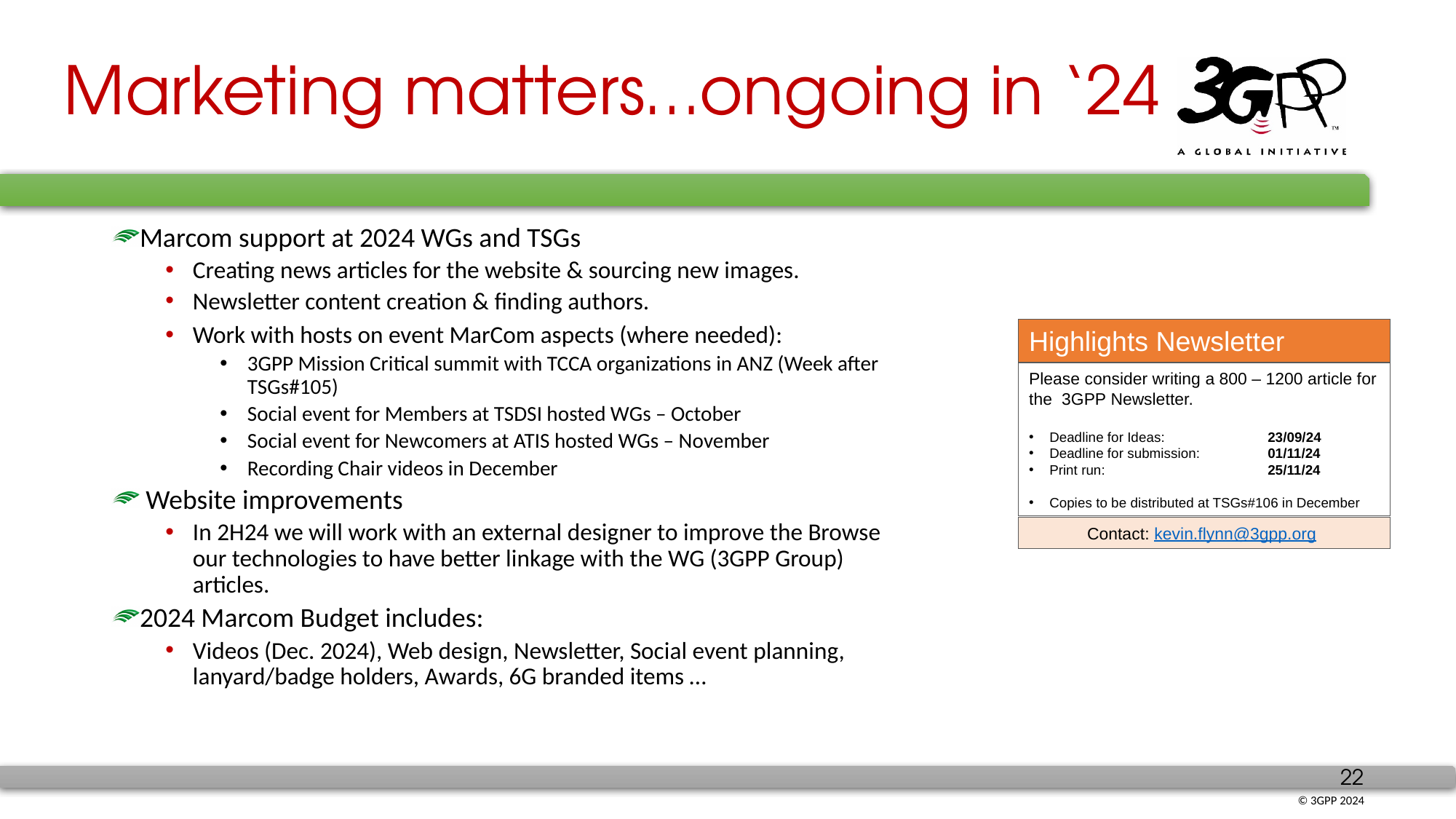

# Marketing matters…ongoing in ‘24
Marcom support at 2024 WGs and TSGs
Creating news articles for the website & sourcing new images.
Newsletter content creation & finding authors.
Work with hosts on event MarCom aspects (where needed):
3GPP Mission Critical summit with TCCA organizations in ANZ (Week after TSGs#105)
Social event for Members at TSDSI hosted WGs – October
Social event for Newcomers at ATIS hosted WGs – November
Recording Chair videos in December
 Website improvements
In 2H24 we will work with an external designer to improve the Browse our technologies to have better linkage with the WG (3GPP Group) articles.
2024 Marcom Budget includes:
Videos (Dec. 2024), Web design, Newsletter, Social event planning, lanyard/badge holders, Awards, 6G branded items …
Highlights Newsletter
Please consider writing a 800 – 1200 article for the  3GPP Newsletter.

Deadline for Ideas: 	23/09/24
Deadline for submission: 	01/11/24
Print run: 		25/11/24

Copies to be distributed at TSGs#106 in December
Contact: kevin.flynn@3gpp.org